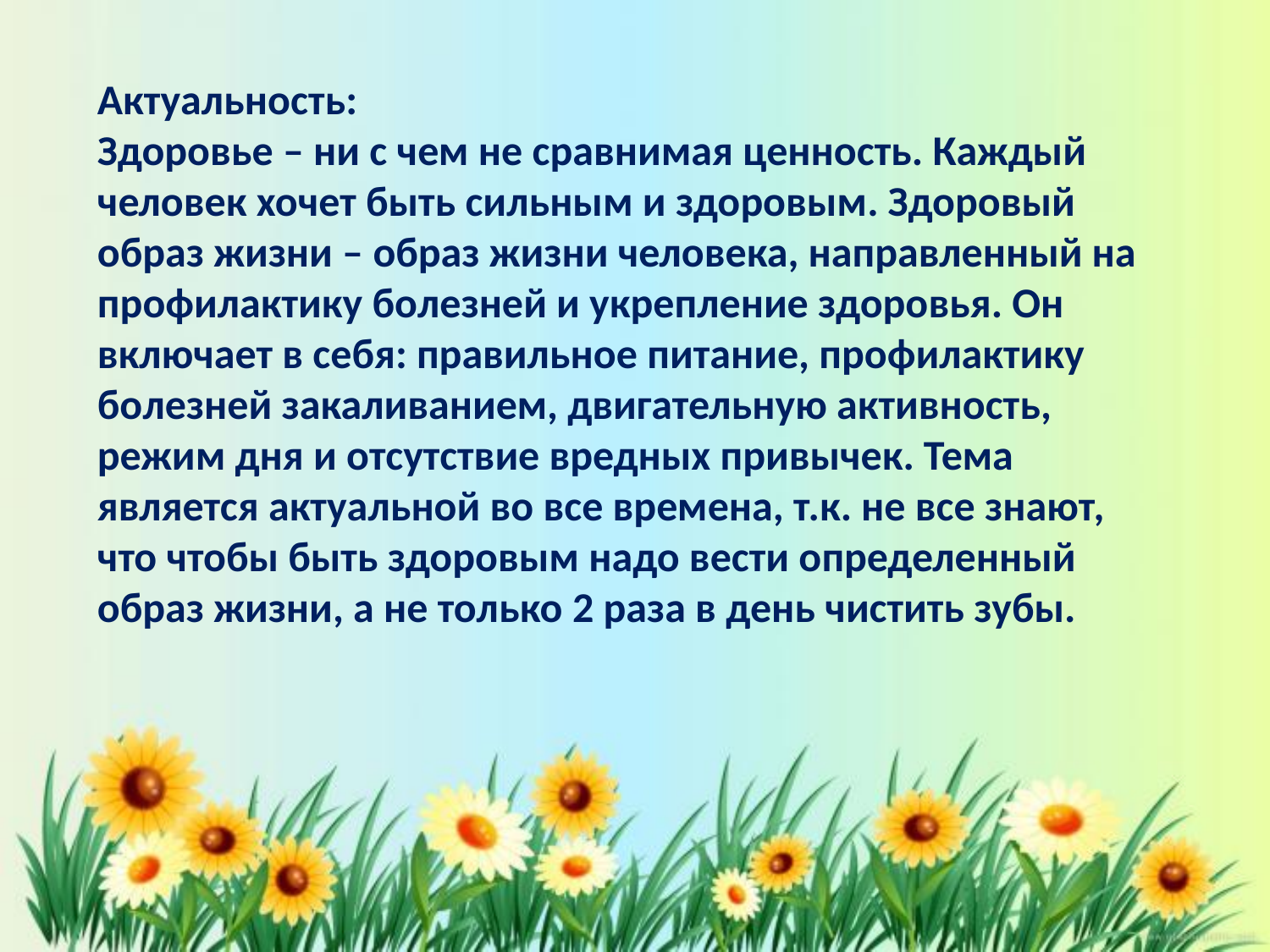

Актуальность:
Здоровье – ни с чем не сравнимая ценность. Каждый человек хочет быть сильным и здоровым. Здоровый образ жизни – образ жизни человека, направленный на профилактику болезней и укрепление здоровья. Он включает в себя: правильное питание, профилактику болезней закаливанием, двигательную активность, режим дня и отсутствие вредных привычек. Тема является актуальной во все времена, т.к. не все знают, что чтобы быть здоровым надо вести определенный образ жизни, а не только 2 раза в день чистить зубы.